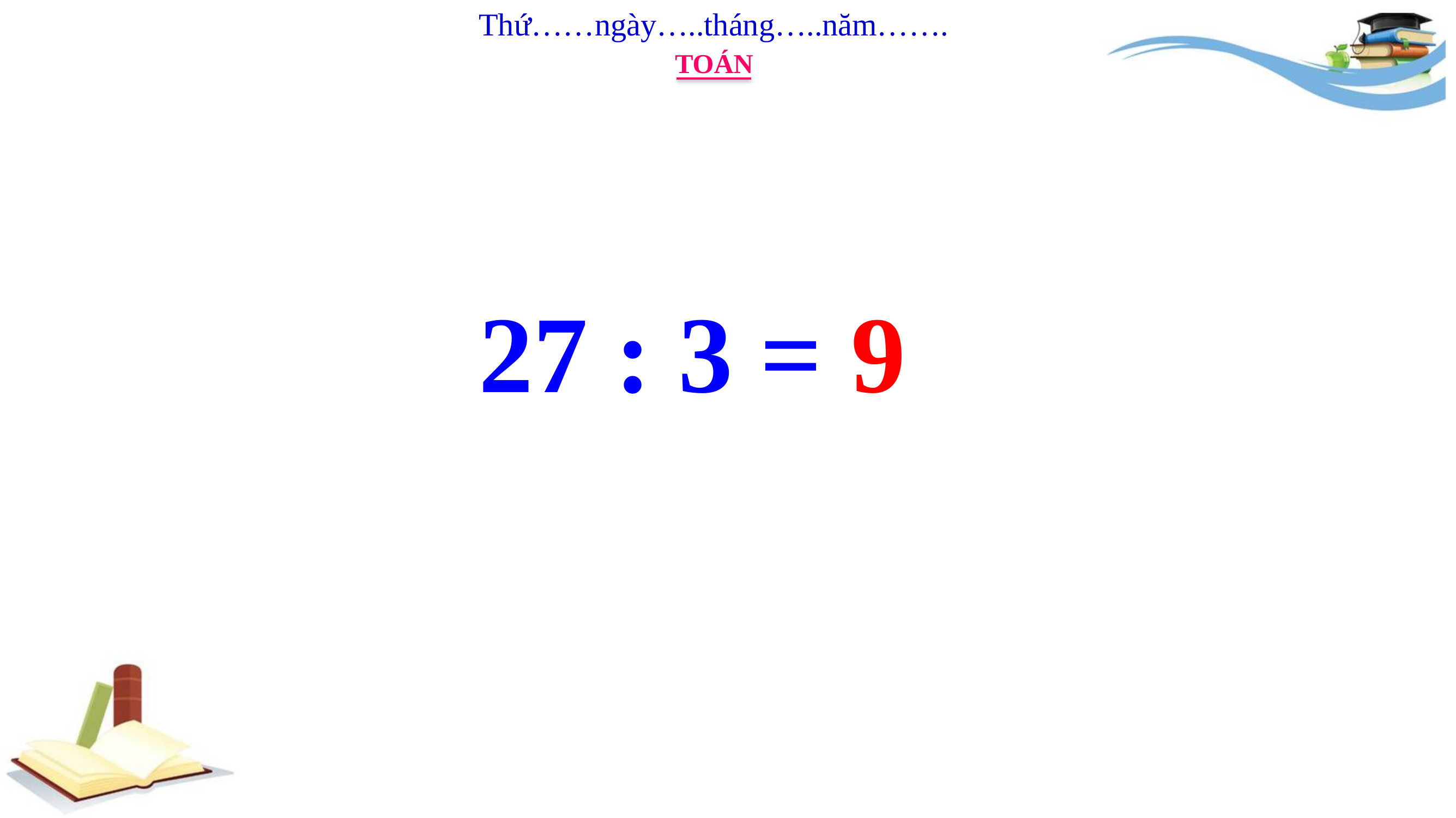

Thứ……ngày…..tháng…..năm…….
TOÁN
27 : 3 =
9